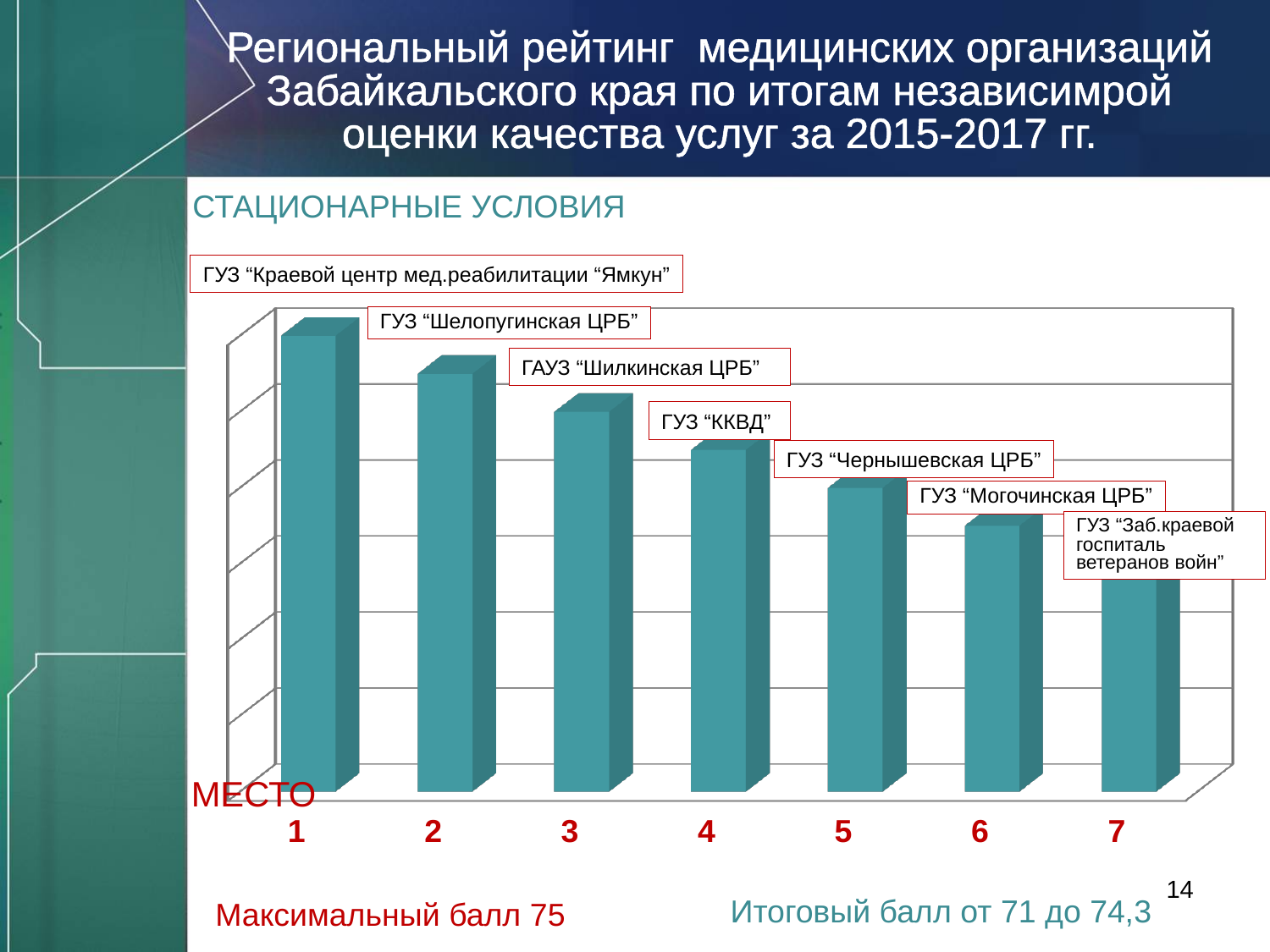

Региональный рейтинг  медицинских организаций Забайкальского края по итогам независимрой оценки качества услуг за 2015-2017 гг.
СТАЦИОНАРНЫЕ УСЛОВИЯ
ГУЗ “Краевой центр мед.реабилитации “Ямкун”

[unsupported chart]

ГУЗ “Шелопугинская ЦРБ”
ГАУЗ “Шилкинская ЦРБ”
ГУЗ “ККВД”
ГУЗ “Чернышевская ЦРБ”
ГУЗ “Могочинская ЦРБ”
ГУЗ “Заб.краевой
госпиталь ветеранов войн”
МЕСТО
14
Итоговый балл от 71 до 74,3
Максимальный балл 75